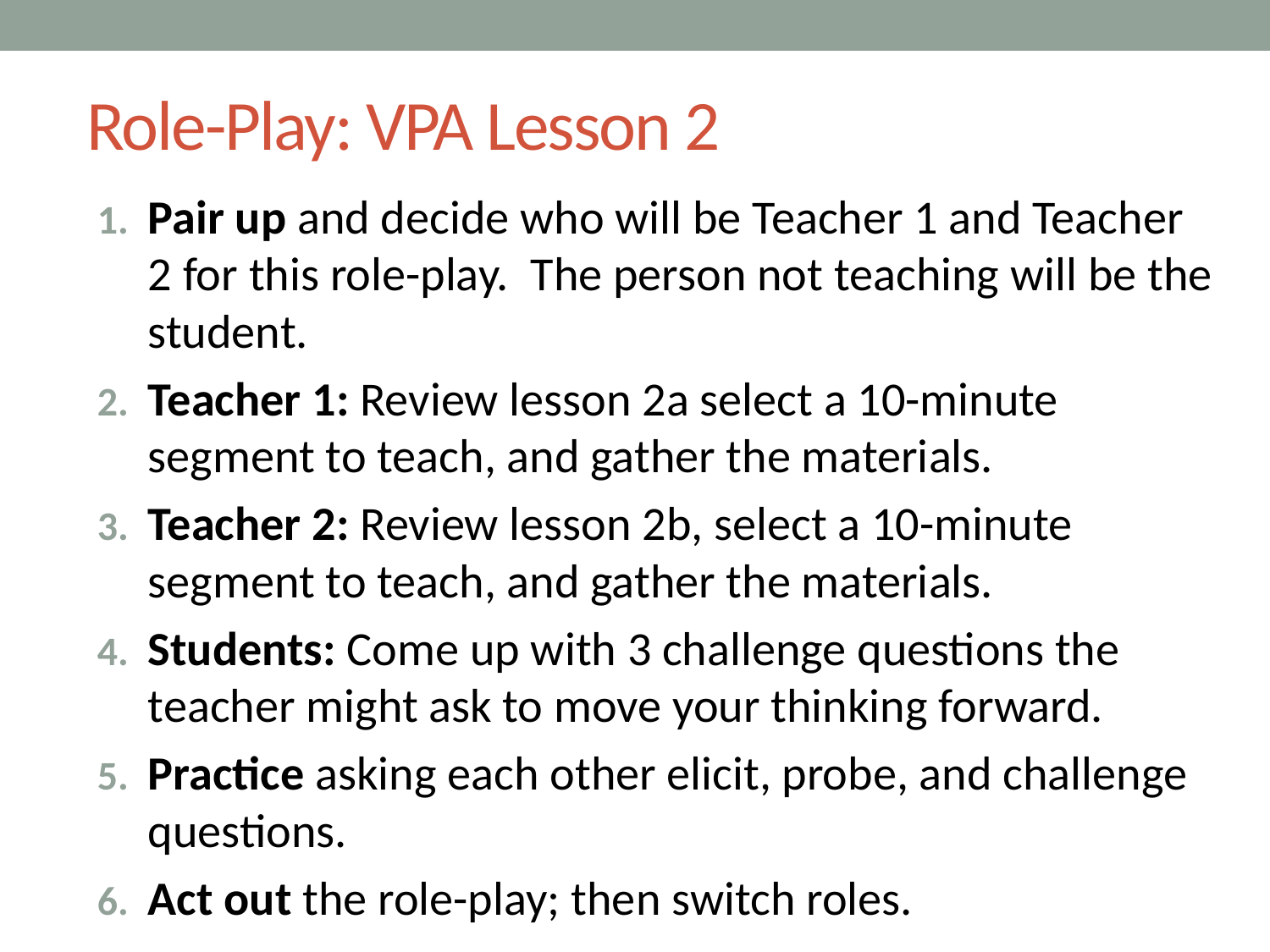

# Role-Play: VPA Lesson 2
Pair up and decide who will be Teacher 1 and Teacher 2 for this role-play.  The person not teaching will be the student.
Teacher 1: Review lesson 2a select a 10-minute segment to teach, and gather the materials.
Teacher 2: Review lesson 2b, select a 10-minute segment to teach, and gather the materials.
Students: Come up with 3 challenge questions the teacher might ask to move your thinking forward.
Practice asking each other elicit, probe, and challenge questions.
Act out the role-play; then switch roles.